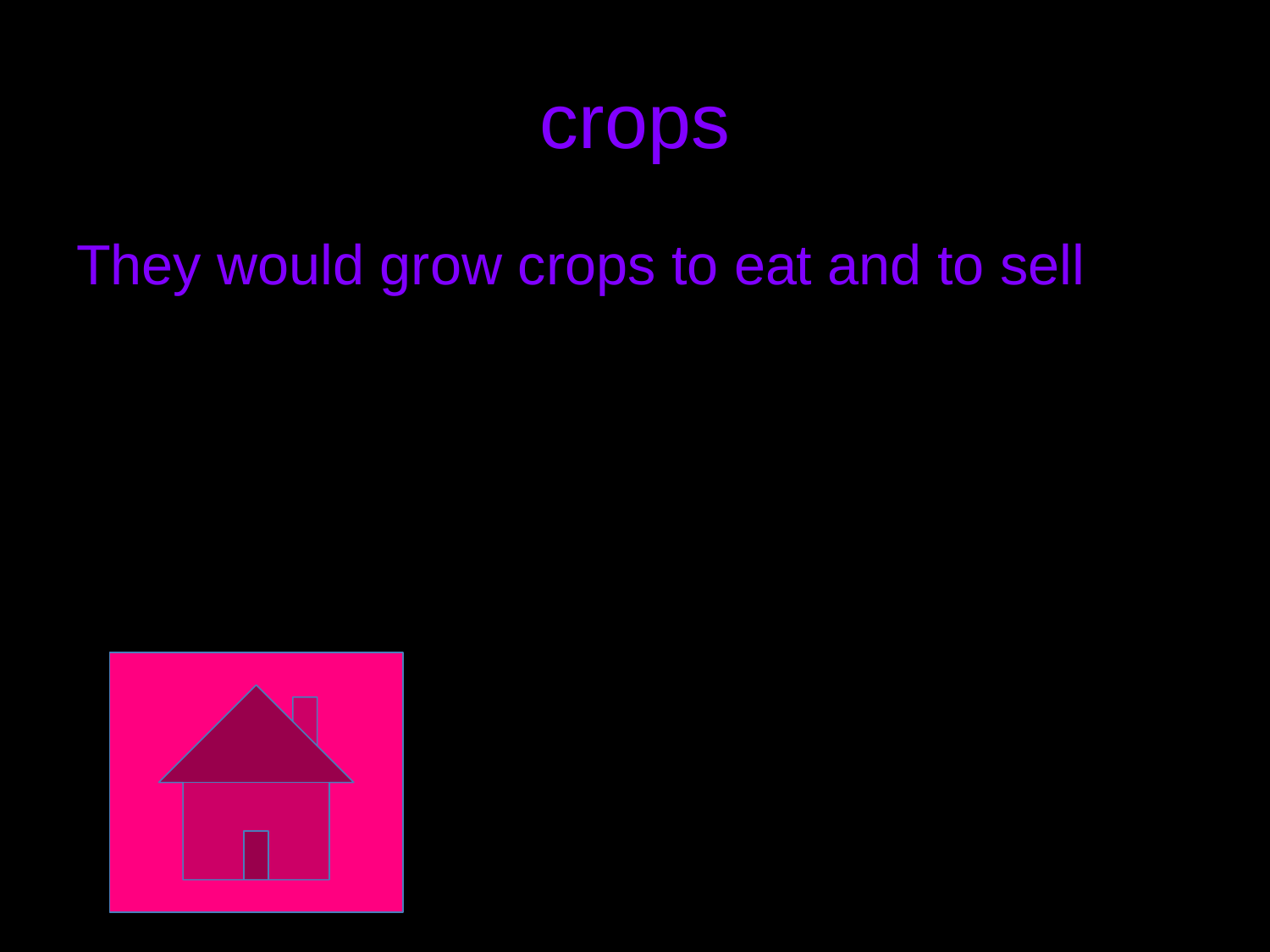

# crops
They would grow crops to eat and to sell